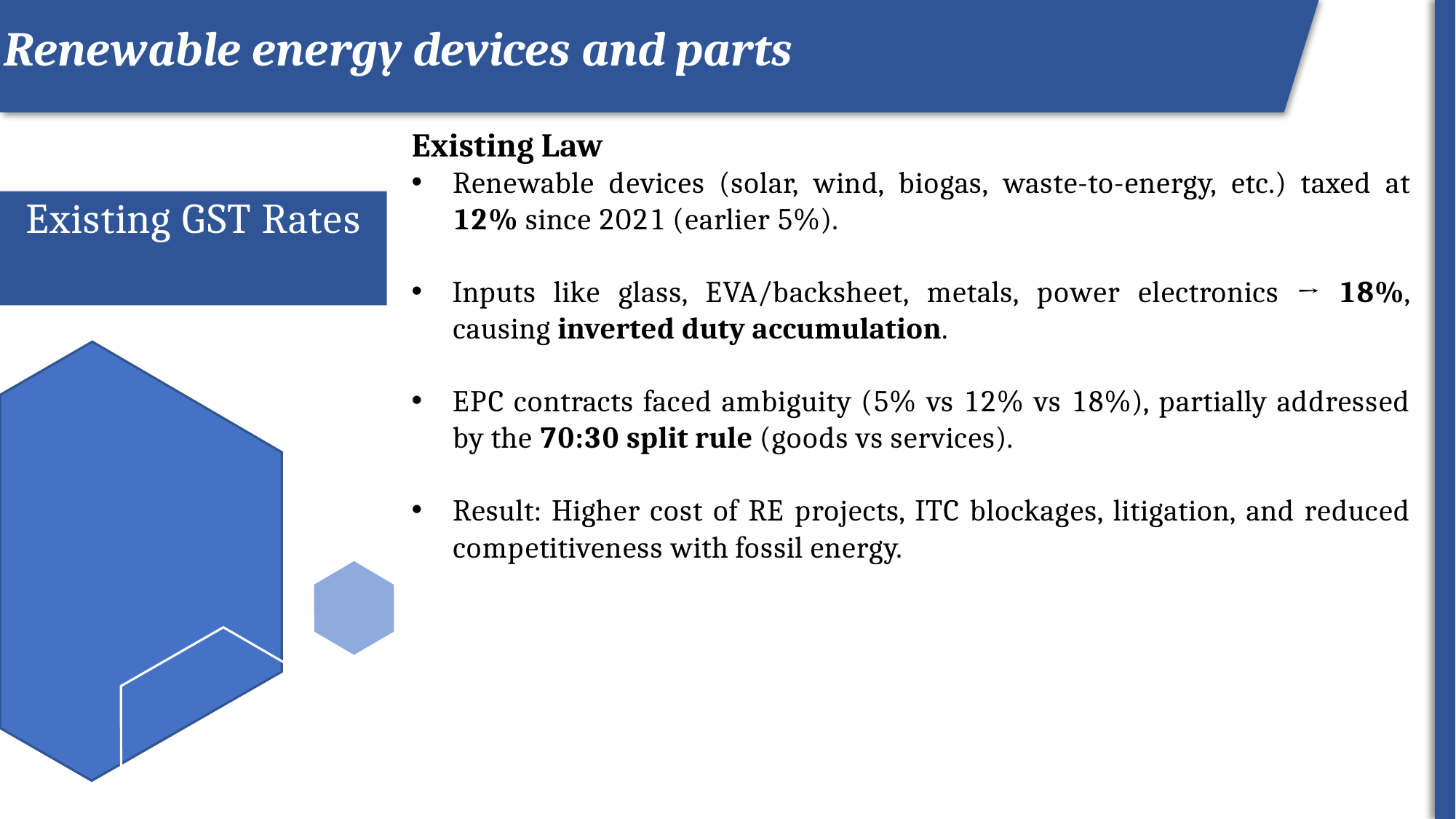

Renewable energy devices and parts
Existing Law
Renewable devices (solar, wind, biogas, waste-to-energy, etc.) taxed at 12% since 2021 (earlier 5%).

Inputs like glass, EVA/backsheet, metals, power electronics → 18%, causing inverted duty accumulation.

EPC contracts faced ambiguity (5% vs 12% vs 18%), partially addressed by the 70:30 split rule (goods vs services).

Result: Higher cost of RE projects, ITC blockages, litigation, and reduced competitiveness with fossil energy.
ROI

# Existing GST Rates
8